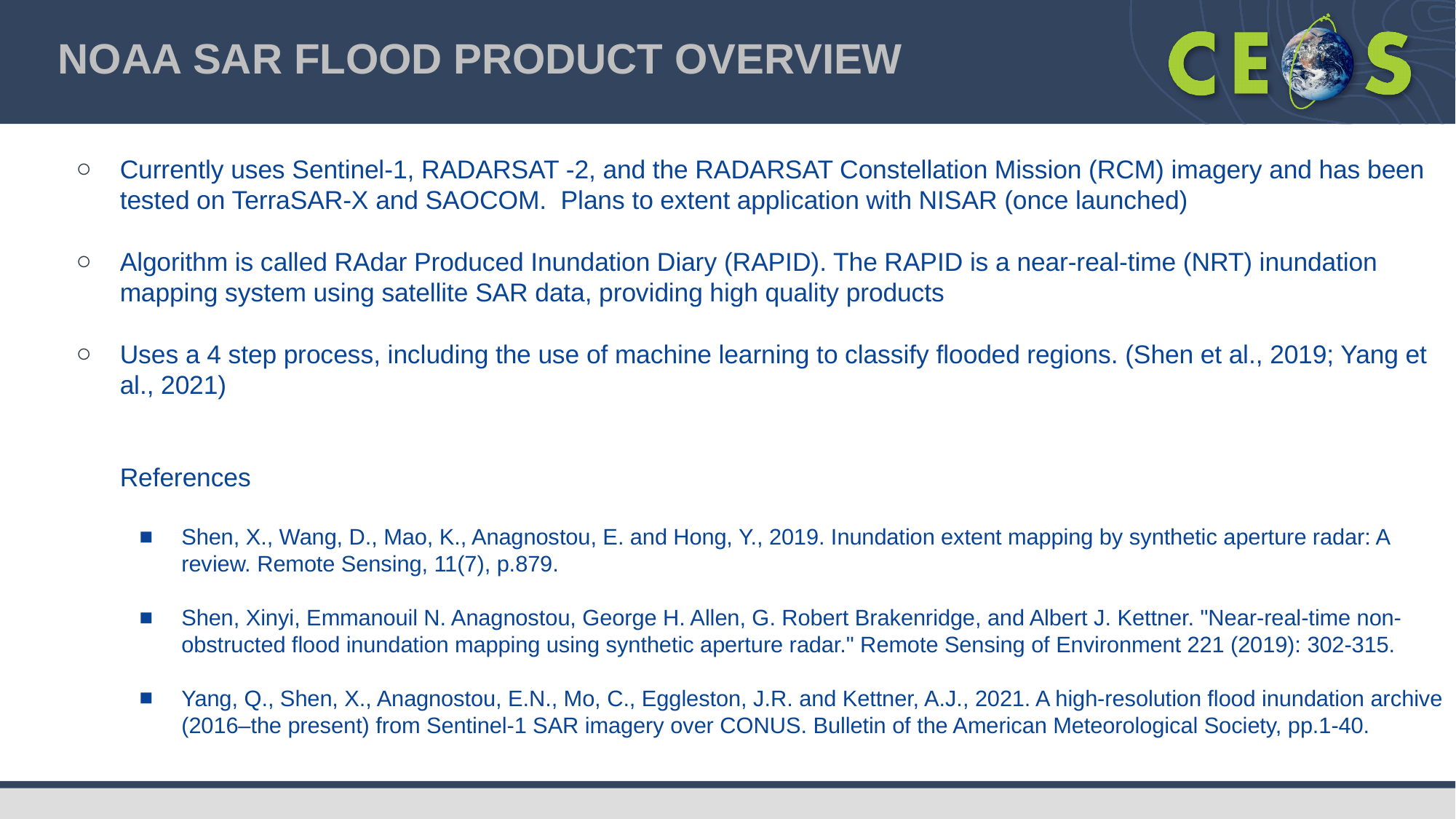

# NOAA SAR FLOOD PRODUCT OVERVIEW

Currently uses Sentinel-1, RADARSAT -2, and the RADARSAT Constellation Mission (RCM) imagery and has been tested on TerraSAR-X and SAOCOM.  Plans to extent application with NISAR (once launched)
Algorithm is called RAdar Produced Inundation Diary (RAPID). The RAPID is a near-real-time (NRT) inundation mapping system using satellite SAR data, providing high quality products
Uses a 4 step process, including the use of machine learning to classify flooded regions. (Shen et al., 2019; Yang et al., 2021)

References
Shen, X., Wang, D., Mao, K., Anagnostou, E. and Hong, Y., 2019. Inundation extent mapping by synthetic aperture radar: A review. Remote Sensing, 11(7), p.879.
Shen, Xinyi, Emmanouil N. Anagnostou, George H. Allen, G. Robert Brakenridge, and Albert J. Kettner. "Near-real-time non-obstructed flood inundation mapping using synthetic aperture radar." Remote Sensing of Environment 221 (2019): 302-315.
Yang, Q., Shen, X., Anagnostou, E.N., Mo, C., Eggleston, J.R. and Kettner, A.J., 2021. A high-resolution flood inundation archive (2016–the present) from Sentinel-1 SAR imagery over CONUS. Bulletin of the American Meteorological Society, pp.1-40.